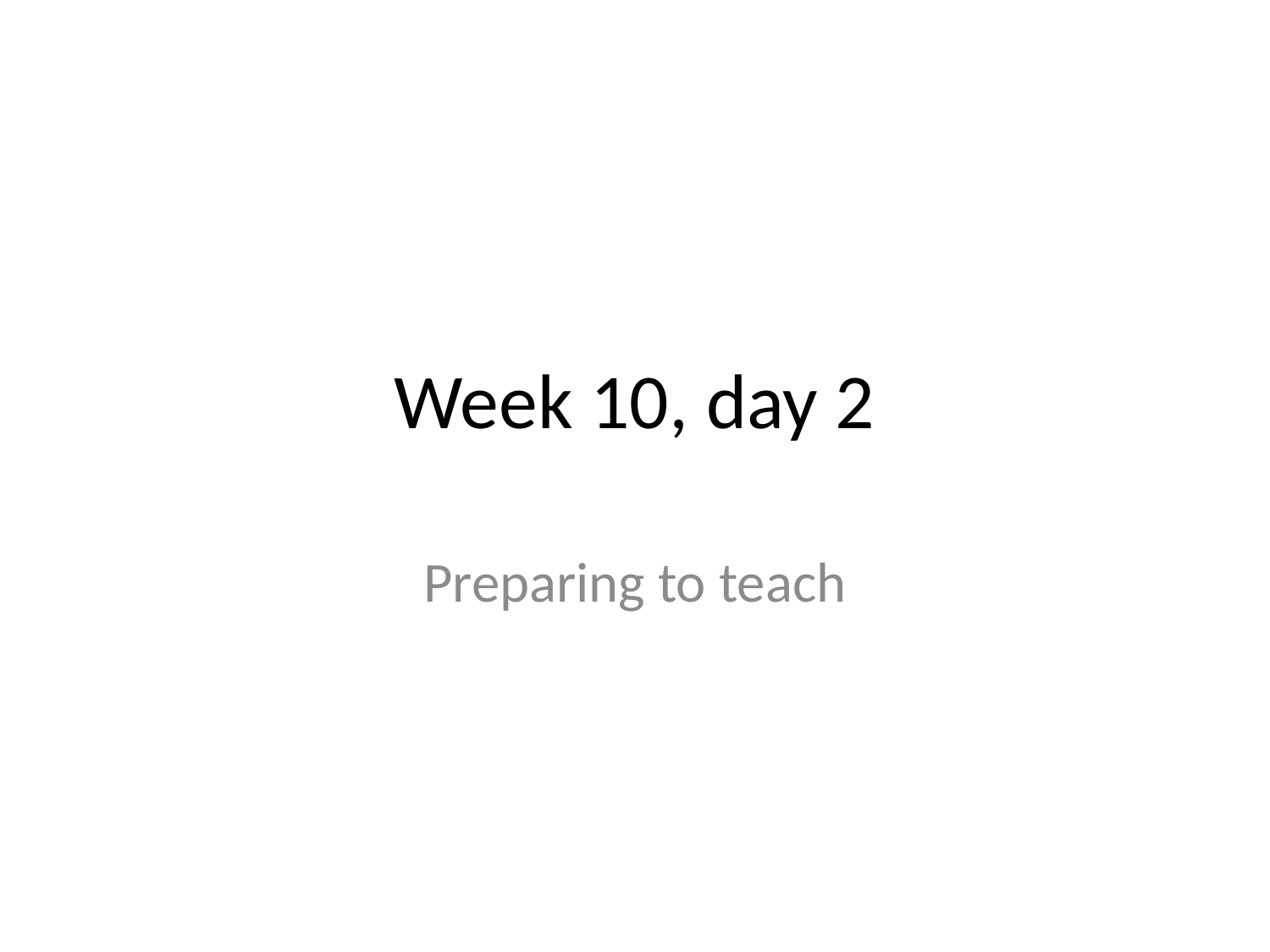

# Week 10, day 2
Preparing to teach